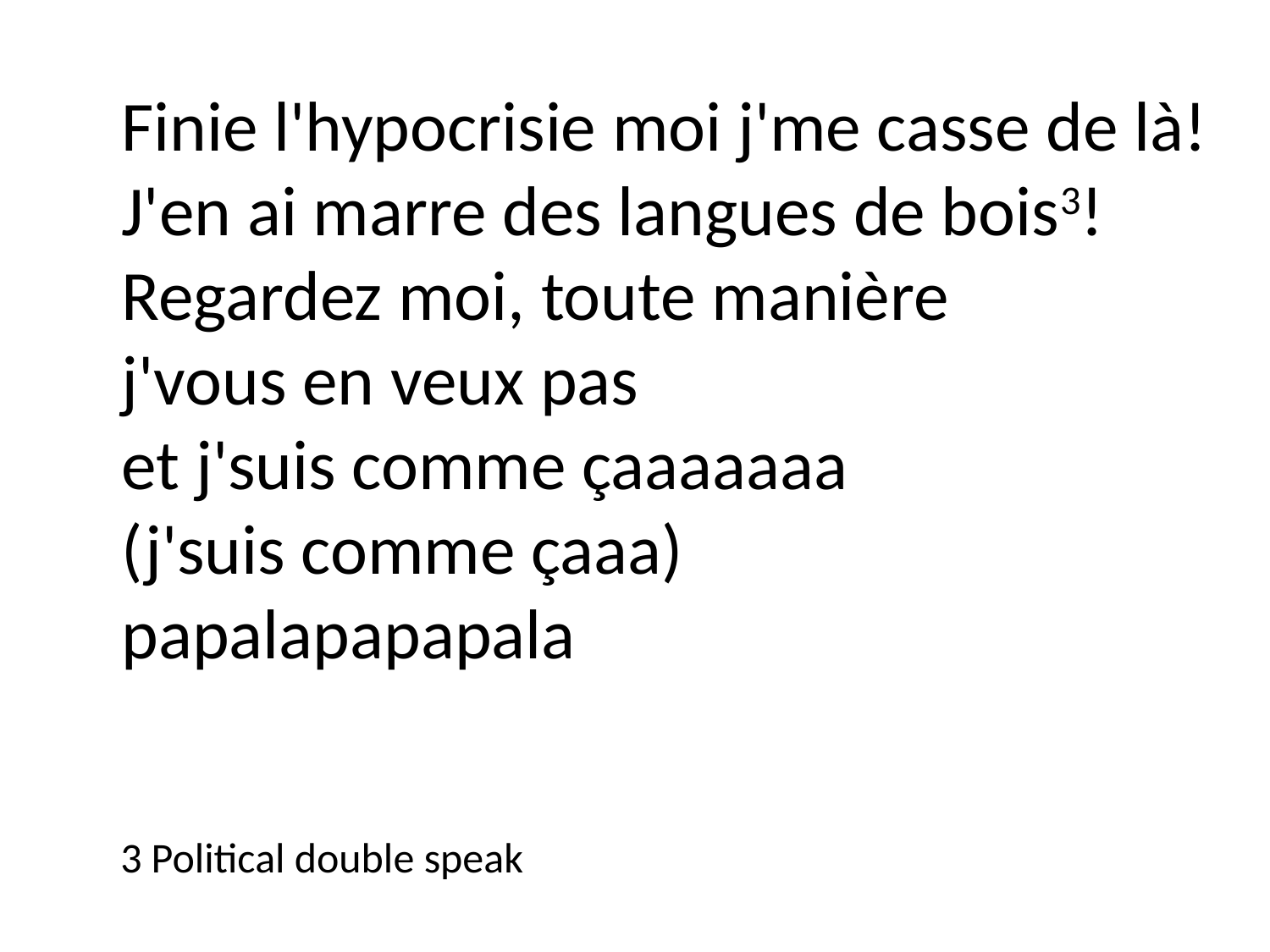

Finie l'hypocrisie moi j'me casse de là!
J'en ai marre des langues de bois3!
Regardez moi, toute manière
j'vous en veux pas
et j'suis comme çaaaaaaa
(j'suis comme çaaa)
papalapapapala
3 Political double speak